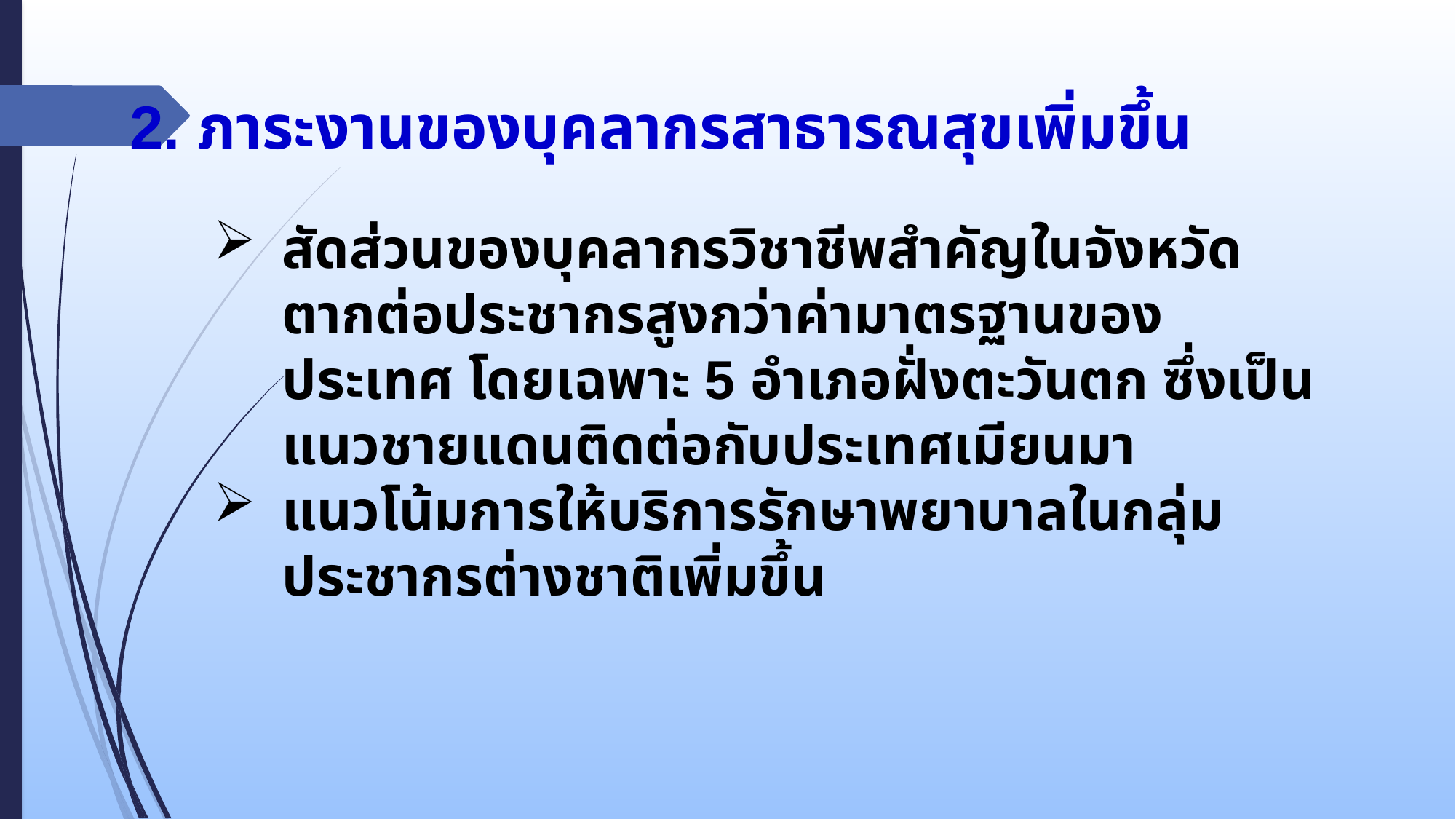

2. ภาระงานของบุคลากรสาธารณสุขเพิ่มขึ้น
สัดส่วนของบุคลากรวิชาชีพสำคัญในจังหวัดตากต่อประชากรสูงกว่าค่ามาตรฐานของประเทศ โดยเฉพาะ 5 อำเภอฝั่งตะวันตก ซึ่งเป็นแนวชายแดนติดต่อกับประเทศเมียนมา
แนวโน้มการให้บริการรักษาพยาบาลในกลุ่มประชากรต่างชาติเพิ่มขึ้น